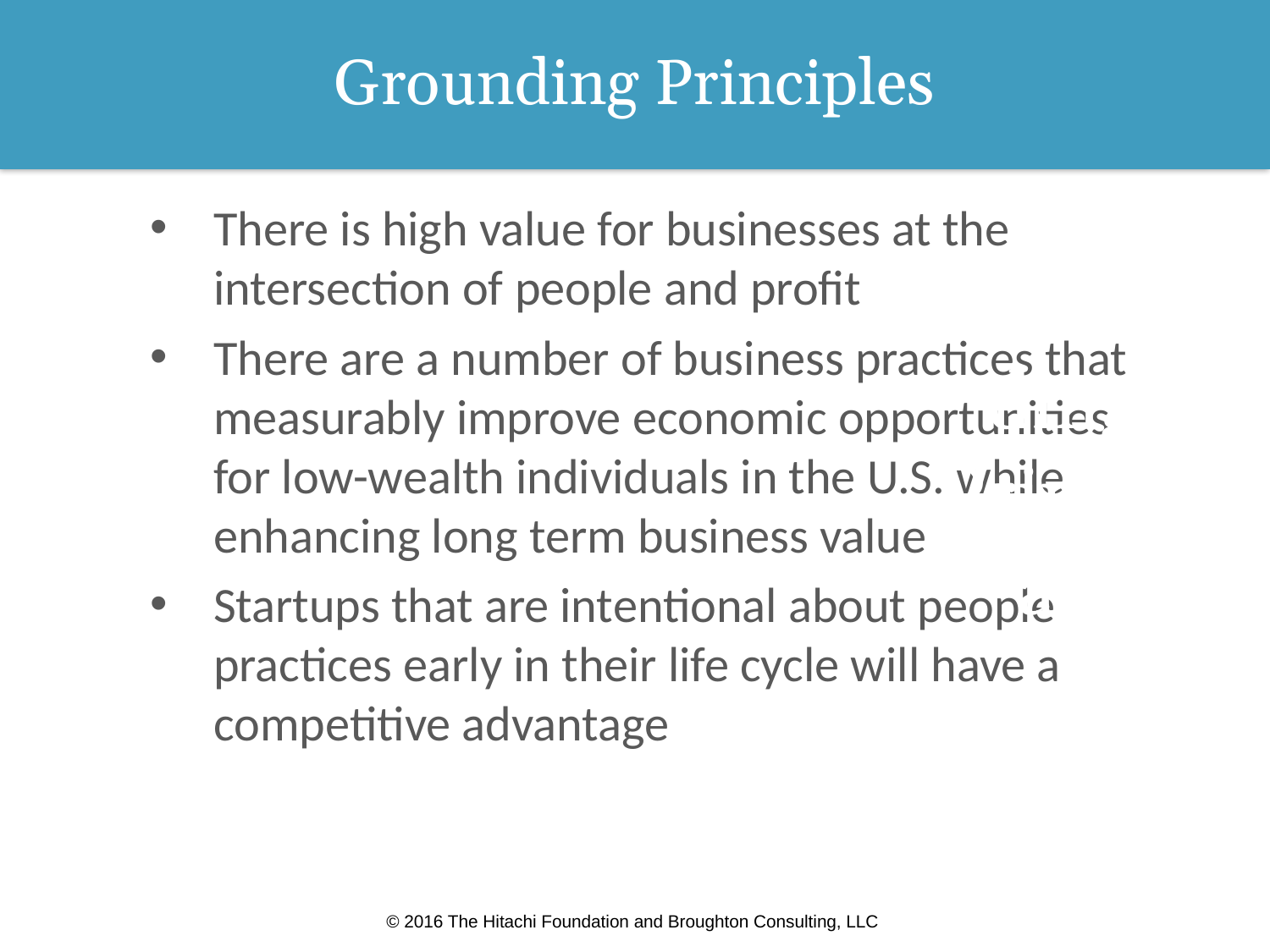

Grounding Principles
# Grounding Principals
There is high value for businesses at the intersection of people and profit
There are a number of business practices that measurably improve economic opportunities for low-wealth individuals in the U.S. while enhancing long term business value
Startups that are intentional about people practices early in their life cycle will have a competitive advantage

© 2016 The Hitachi Foundation and Broughton Consulting, LLC